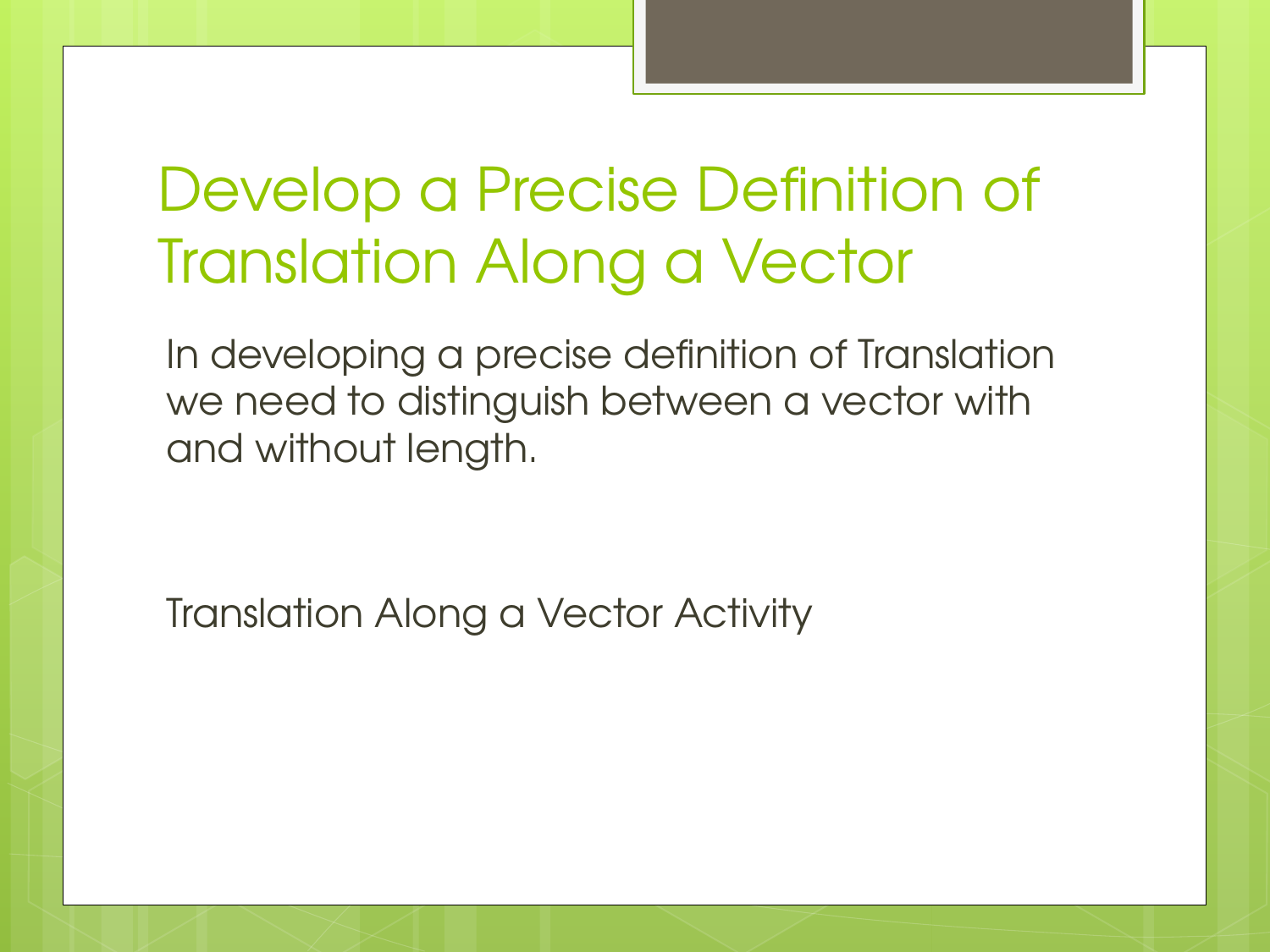

# Develop a Precise Definition of Translation Along a Vector
In developing a precise definition of Translation we need to distinguish between a vector with and without length.

Translation Along a Vector Activity